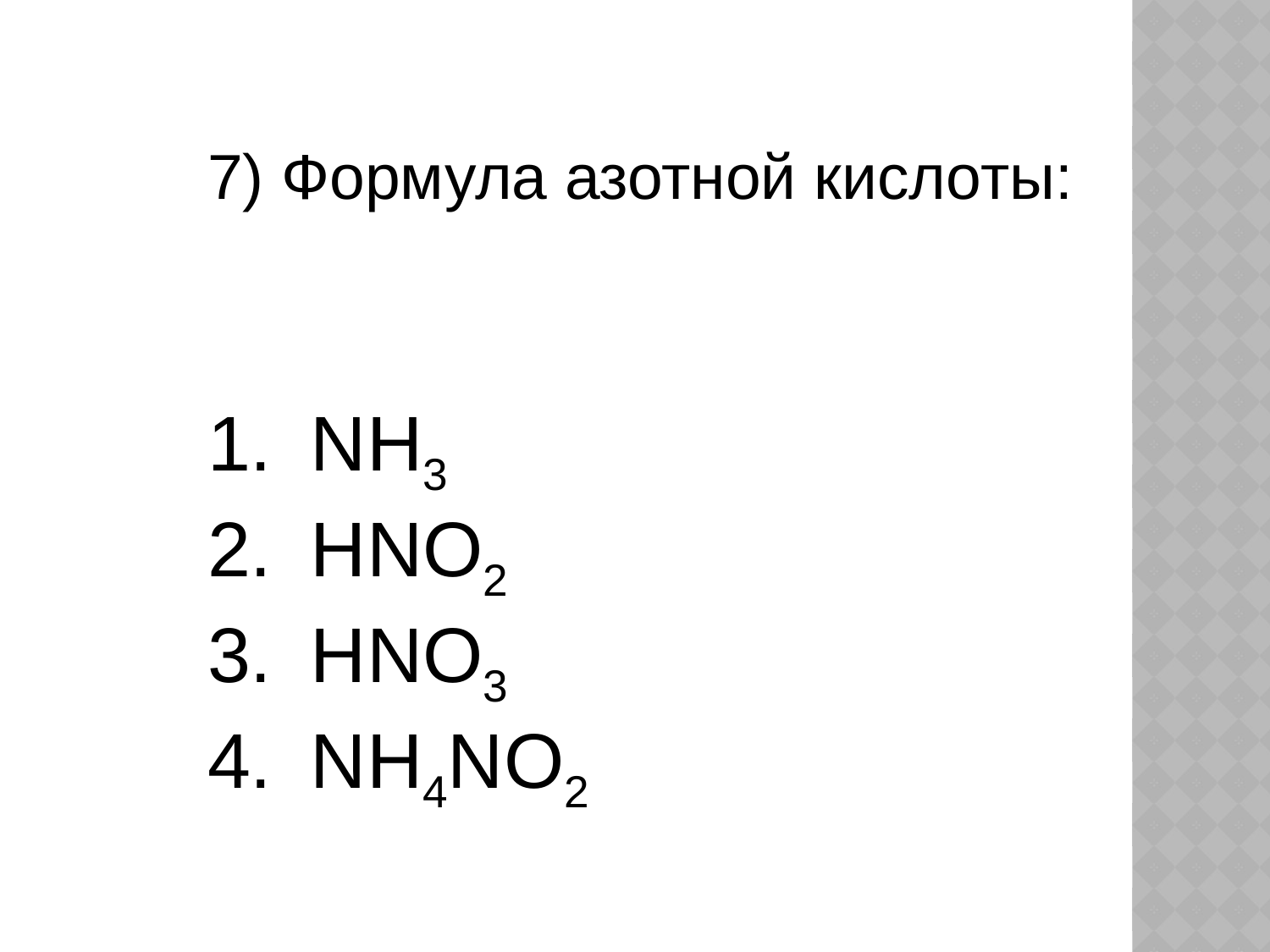

7) Формула азотной кислоты:
NH3
HNO2
HNO3
NH4NO2